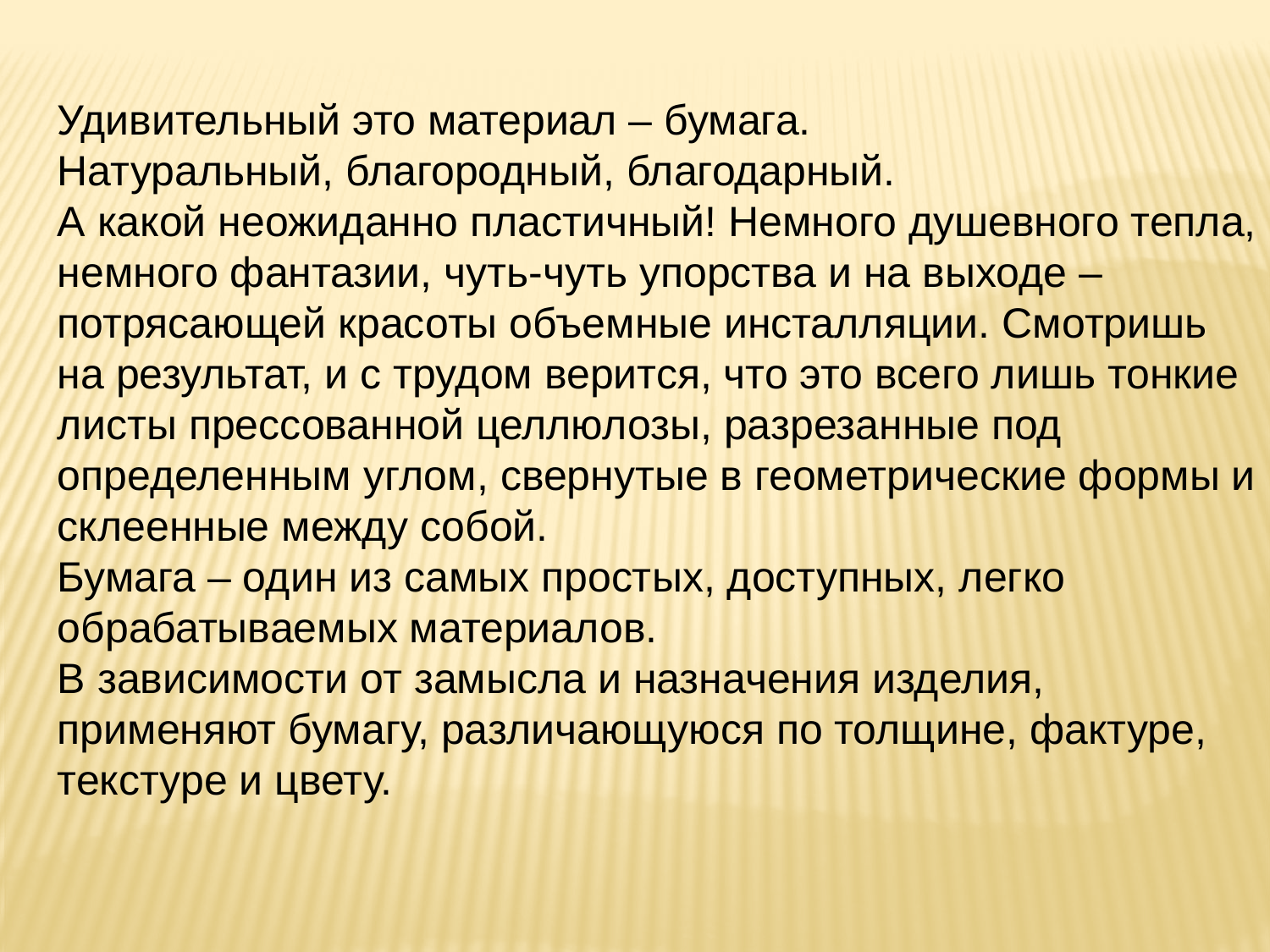

Удивительный это материал – бумага.
Натуральный, благородный, благодарный.
А какой неожиданно пластичный! Немного душевного тепла, немного фантазии, чуть-чуть упорства и на выходе – потрясающей красоты объемные инсталляции. Смотришь на результат, и с трудом верится, что это всего лишь тонкие листы прессованной целлюлозы, разрезанные под определенным углом, свернутые в геометрические формы и склеенные между собой.
Бумага – один из самых простых, доступных, легко обрабатываемых материалов.
В зависимости от замысла и назначения изделия, применяют бумагу, различающуюся по толщине, фактуре, текстуре и цвету.